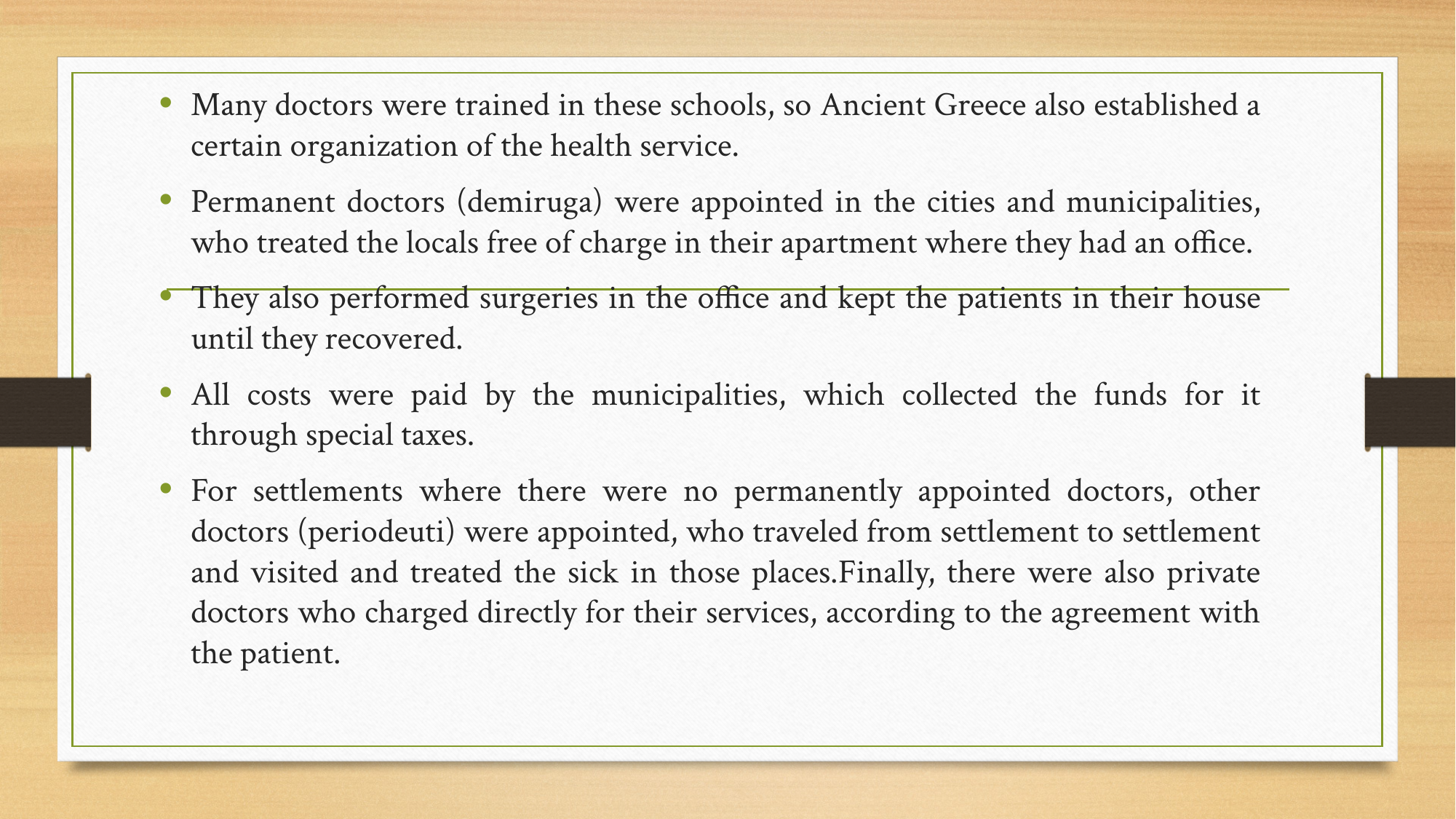

Many doctors were trained in these schools, so Ancient Greece also established a certain organization of the health service.
Permanent doctors (demiruga) were appointed in the cities and municipalities, who treated the locals free of charge in their apartment where they had an office.
They also performed surgeries in the office and kept the patients in their house until they recovered.
All costs were paid by the municipalities, which collected the funds for it through special taxes.
For settlements where there were no permanently appointed doctors, other doctors (periodeuti) were appointed, who traveled from settlement to settlement and visited and treated the sick in those places.Finally, there were also private doctors who charged directly for their services, according to the agreement with the patient.